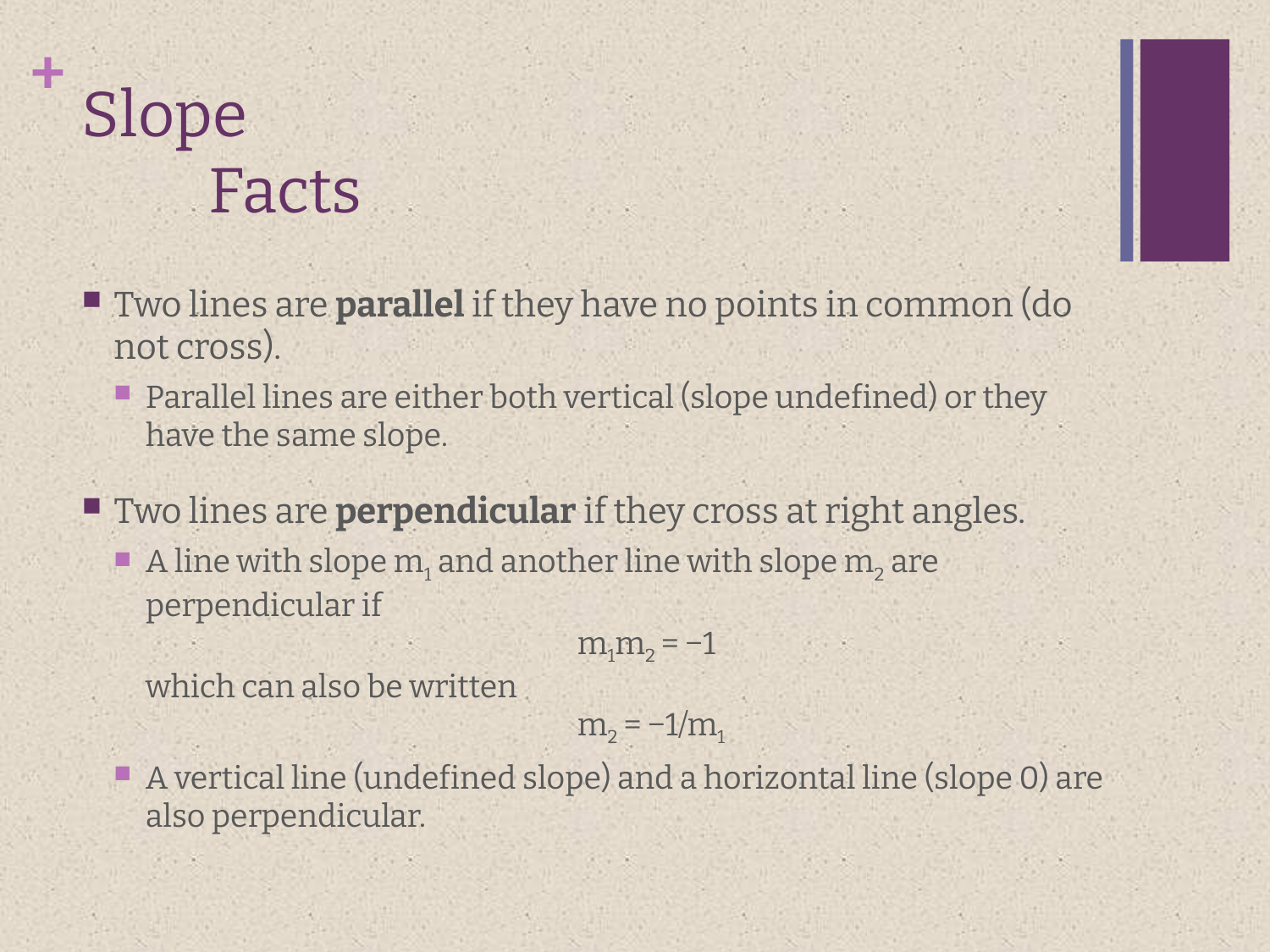

# Slope Facts
Two lines are parallel if they have no points in common (do not cross).
Parallel lines are either both vertical (slope undefined) or they have the same slope.
Two lines are perpendicular if they cross at right angles.
A line with slope m1 and another line with slope m2 are perpendicular if
			        m1m2 = −1
which can also be written
			        m2 = −1/m1
A vertical line (undefined slope) and a horizontal line (slope 0) are also perpendicular.